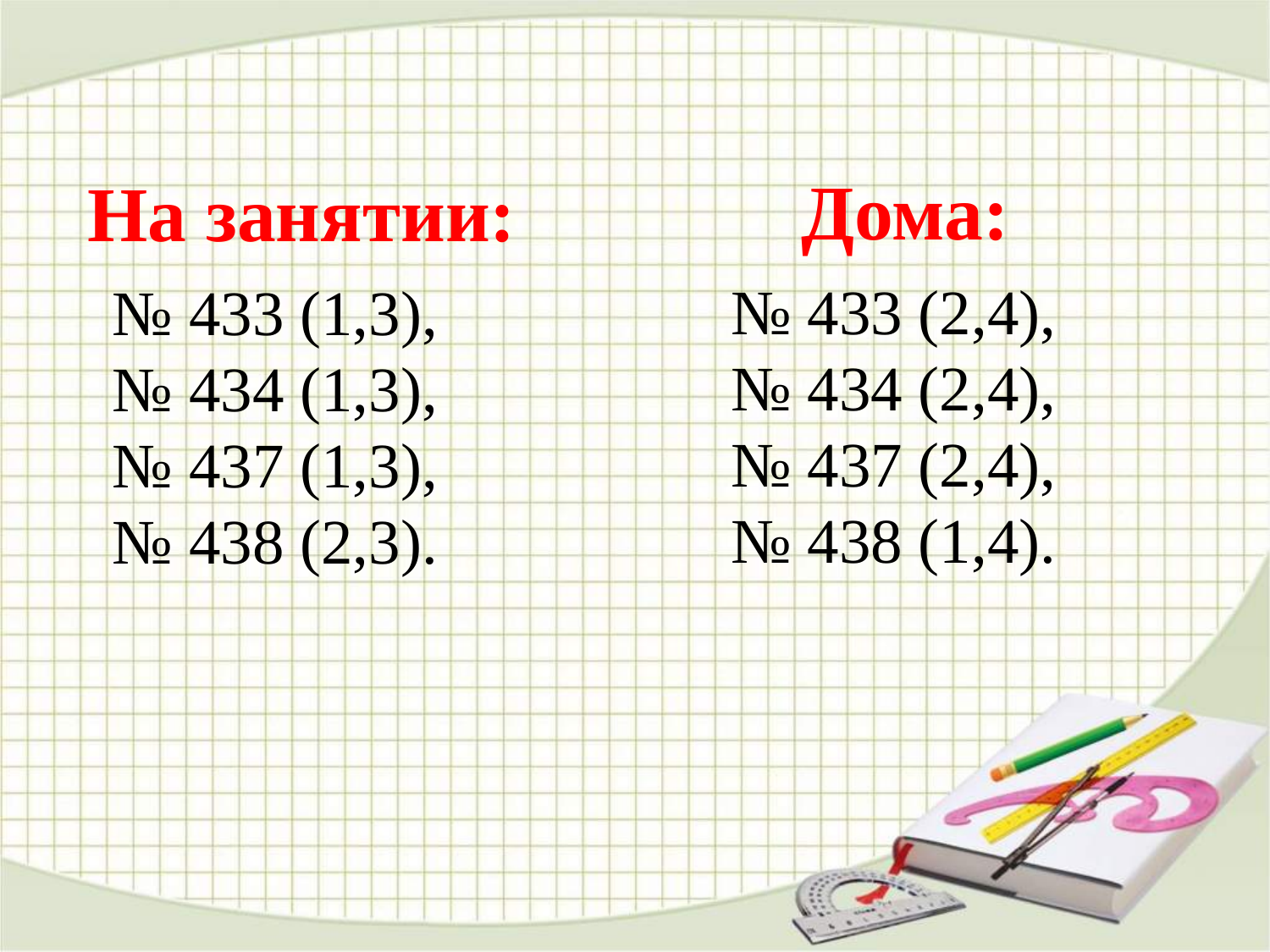

Дома:
На занятии:
№ 433 (2,4),
№ 434 (2,4),
№ 437 (2,4),
№ 438 (1,4).

№ 433 (1,3),
№ 434 (1,3),
№ 437 (1,3),
№ 438 (2,3).